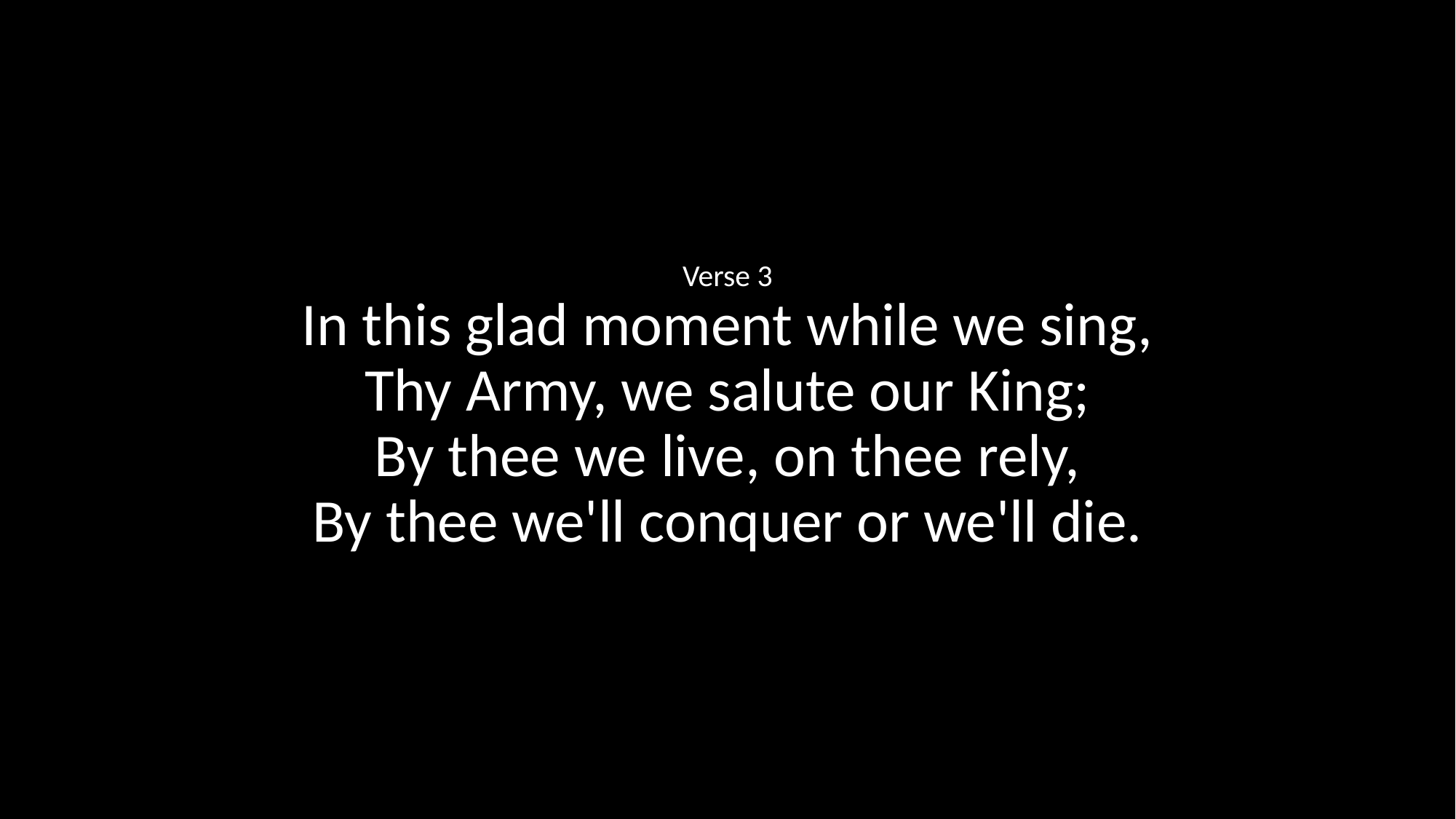

Verse 3
In this glad moment while we sing,
Thy Army, we salute our King;
By thee we live, on thee rely,
By thee we'll conquer or we'll die.